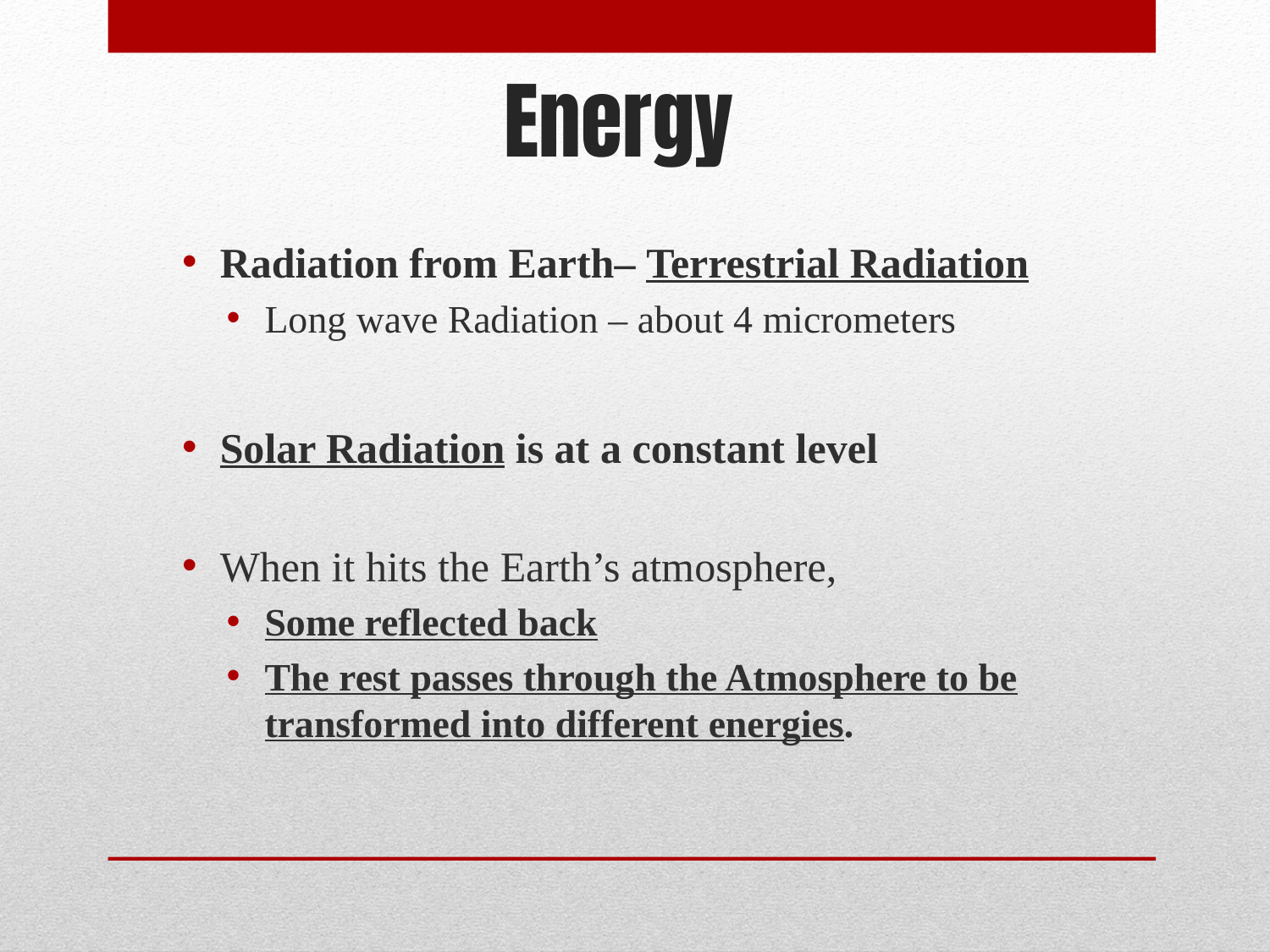

Energy
Radiation from Earth– Terrestrial Radiation
Long wave Radiation – about 4 micrometers

Solar Radiation is at a constant level

When it hits the Earth’s atmosphere,
Some reflected back
The rest passes through the Atmosphere to be transformed into different energies.